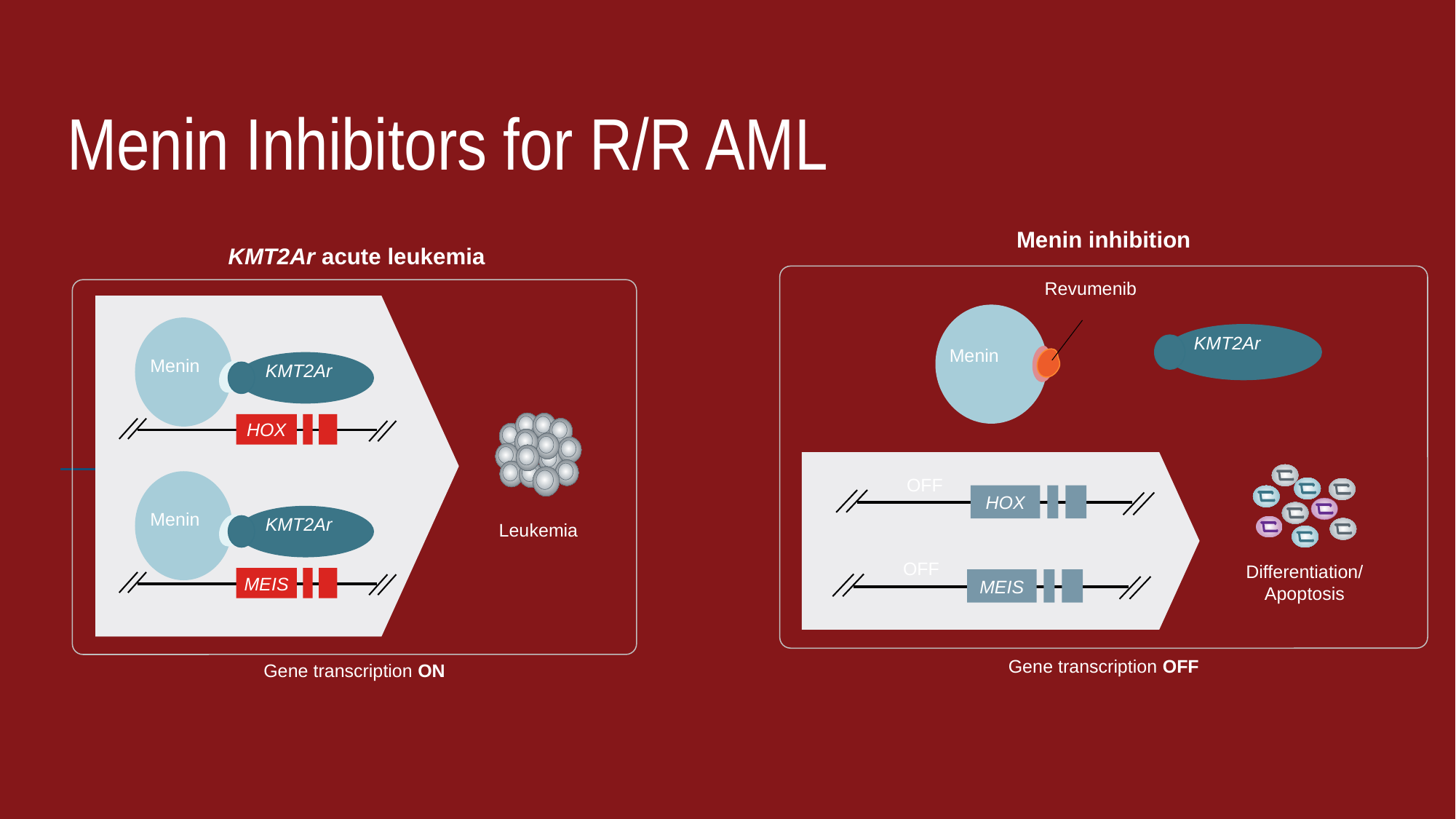

# Menin Inhibitors for R/R AML
Menin inhibition

Revumenib

KMT2Ar

Menin

OFF
HOX

OFF
Differentiation/
Apoptosis
MEIS

Gene transcription OFF
KMT2Ar acute leukemia

Menin

KMT2Ar

HOX

Menin

KMT2Ar

MEIS

Leukemia
Gene transcription ON